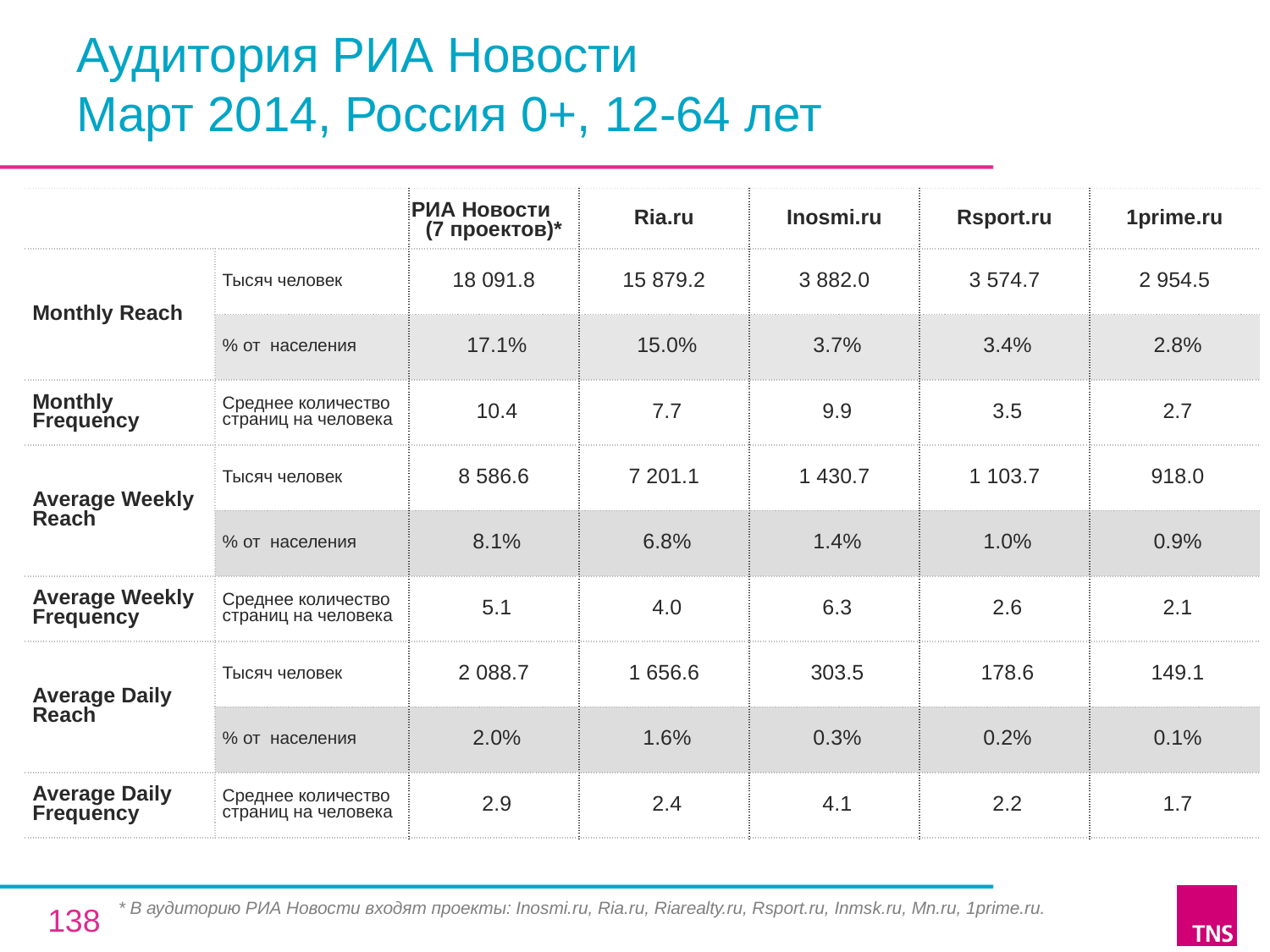

# Аудитория РИА Новости Март 2014, Россия 0+, 12-64 лет
|  |  | РИА Новости (7 проектов)\* | Ria.ru | Inosmi.ru | Rsport.ru | 1prime.ru |
| --- | --- | --- | --- | --- | --- | --- |
| Monthly Reach | Тысяч человек | 18 091.8 | 15 879.2 | 3 882.0 | 3 574.7 | 2 954.5 |
|  | % от населения | 17.1% | 15.0% | 3.7% | 3.4% | 2.8% |
| Monthly Frequency | Среднее количество страниц на человека | 10.4 | 7.7 | 9.9 | 3.5 | 2.7 |
| Average Weekly Reach | Тысяч человек | 8 586.6 | 7 201.1 | 1 430.7 | 1 103.7 | 918.0 |
|  | % от населения | 8.1% | 6.8% | 1.4% | 1.0% | 0.9% |
| Average Weekly Frequency | Среднее количество страниц на человека | 5.1 | 4.0 | 6.3 | 2.6 | 2.1 |
| Average Daily Reach | Тысяч человек | 2 088.7 | 1 656.6 | 303.5 | 178.6 | 149.1 |
|  | % от населения | 2.0% | 1.6% | 0.3% | 0.2% | 0.1% |
| Average Daily Frequency | Среднее количество страниц на человека | 2.9 | 2.4 | 4.1 | 2.2 | 1.7 |
* В аудиторию РИА Новости входят проекты: Inosmi.ru, Ria.ru, Riarealty.ru, Rsport.ru, Inmsk.ru, Mn.ru, 1prime.ru.
138